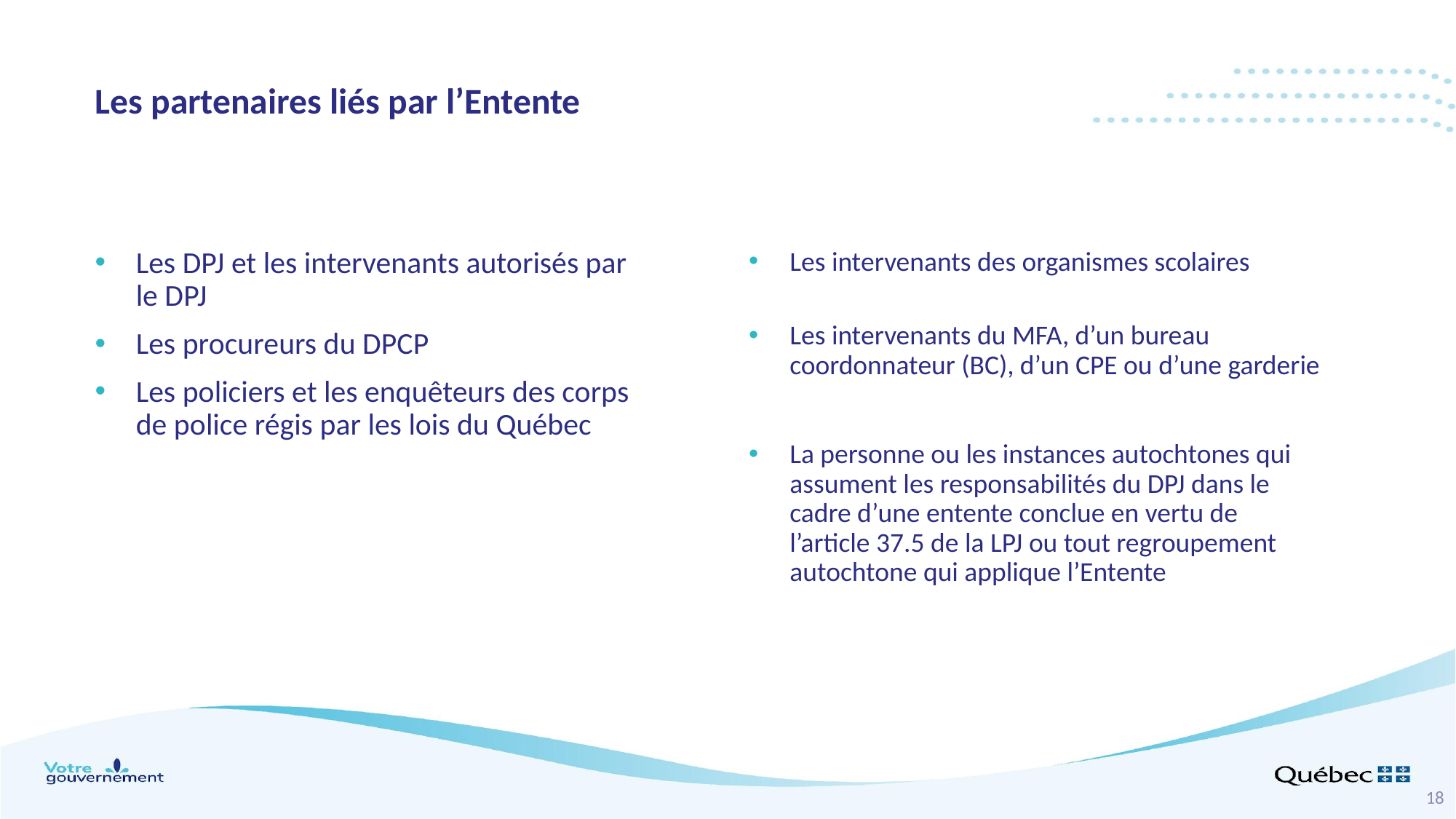

# Les partenaires liés par l’Entente
Les DPJ et les intervenants autorisés par le DPJ
Les procureurs du DPCP
Les policiers et les enquêteurs des corps de police régis par les lois du Québec
Les intervenants des organismes scolaires

Les intervenants du MFA, d’un bureau coordonnateur (BC), d’un CPE ou d’une garderie

La personne ou les instances autochtones qui assument les responsabilités du DPJ dans le cadre d’une entente conclue en vertu de l’article 37.5 de la LPJ ou tout regroupement autochtone qui applique l’Entente

18